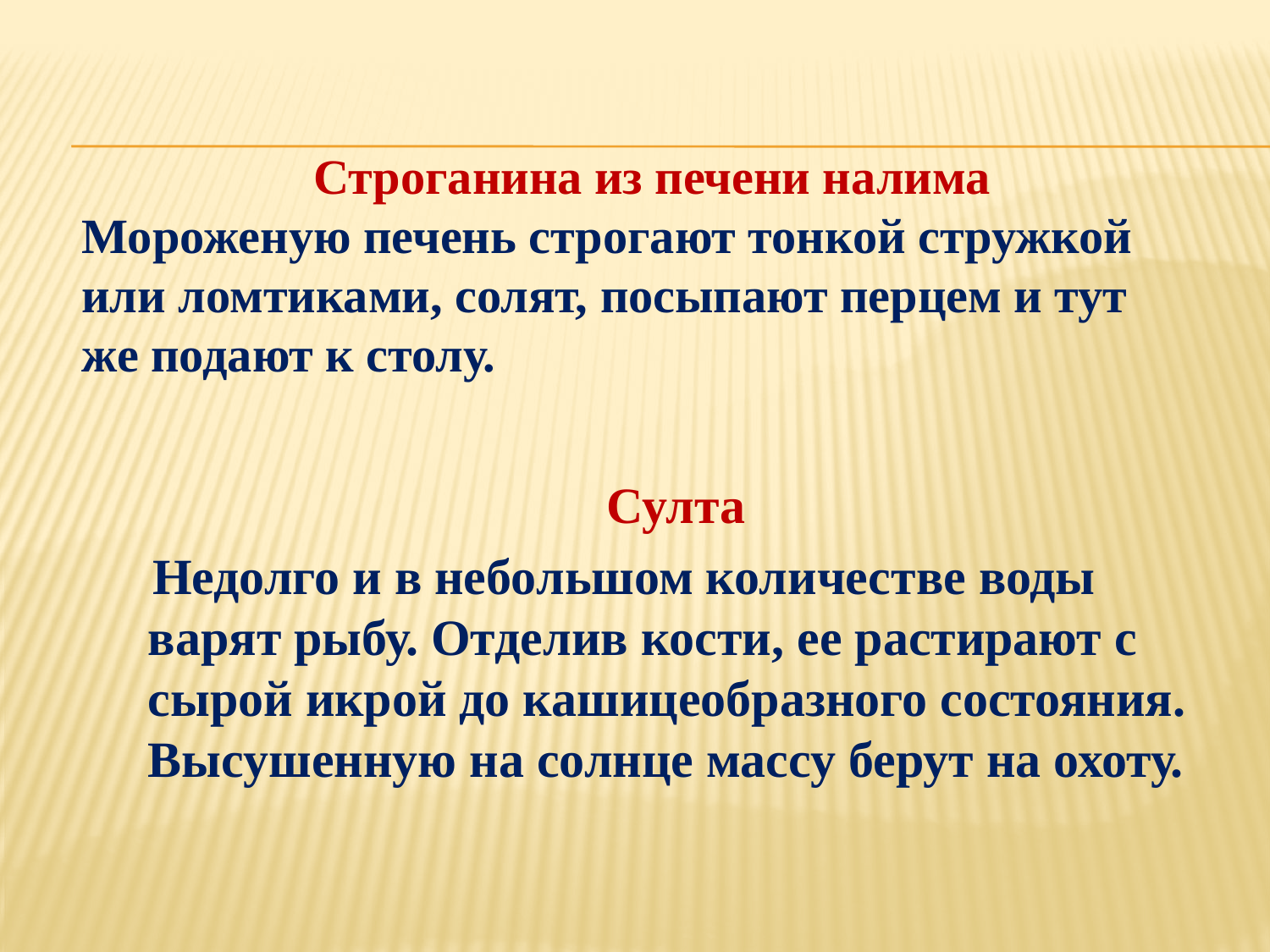

Строганина из печени налима
Мороженую печень строгают тонкой стружкой или ломтиками, солят, посыпают перцем и тут же подают к столу.
    Султа
    Недолго и в небольшом количестве воды варят рыбу. Отделив кости, ее растирают с сырой икрой до кашицеобразного состояния. Высушенную на солнце массу берут на охоту.